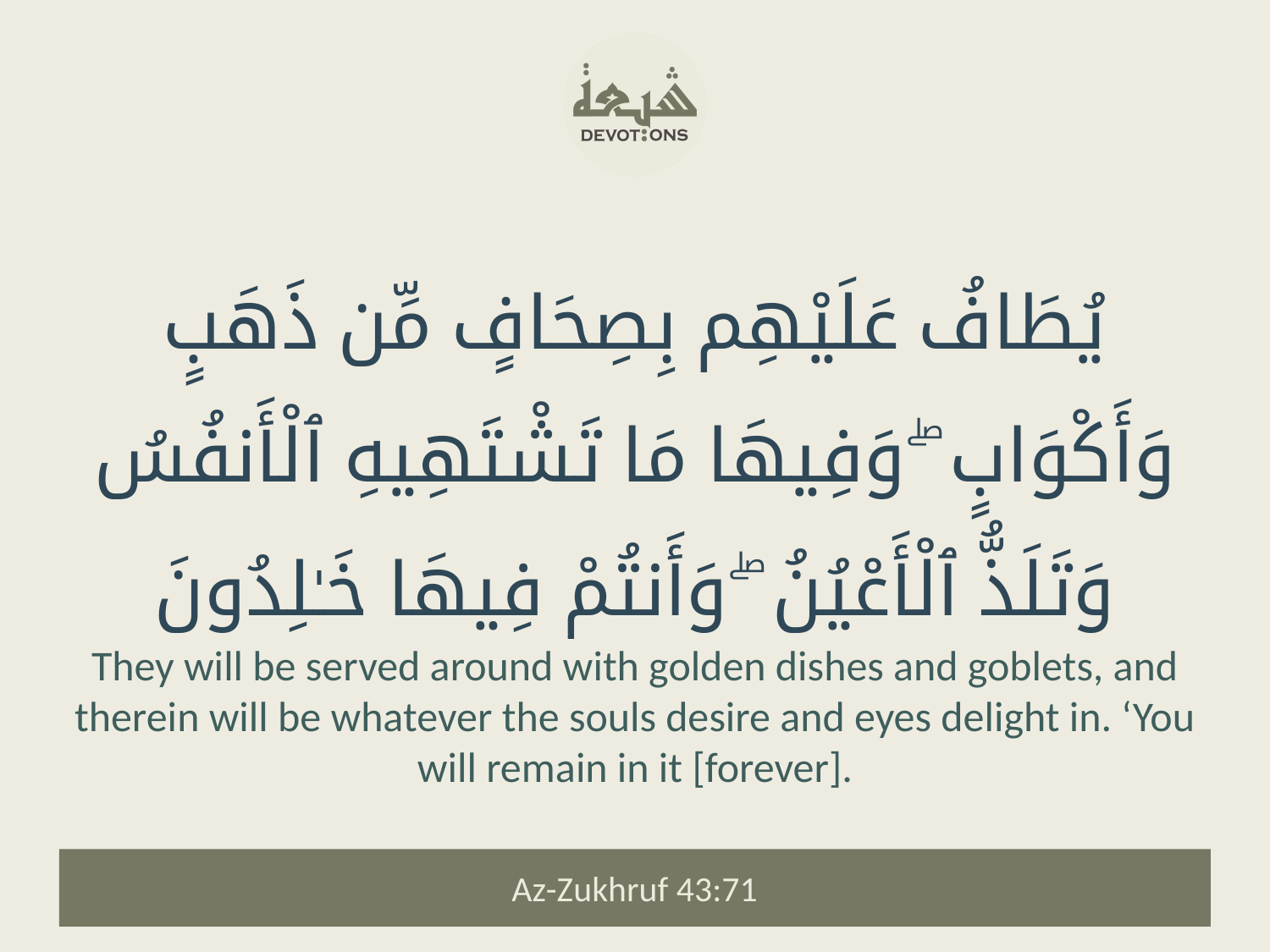

يُطَافُ عَلَيْهِم بِصِحَافٍ مِّن ذَهَبٍ وَأَكْوَابٍ ۖ وَفِيهَا مَا تَشْتَهِيهِ ٱلْأَنفُسُ وَتَلَذُّ ٱلْأَعْيُنُ ۖ وَأَنتُمْ فِيهَا خَـٰلِدُونَ
They will be served around with golden dishes and goblets, and therein will be whatever the souls desire and eyes delight in. ‘You will remain in it [forever].
Az-Zukhruf 43:71